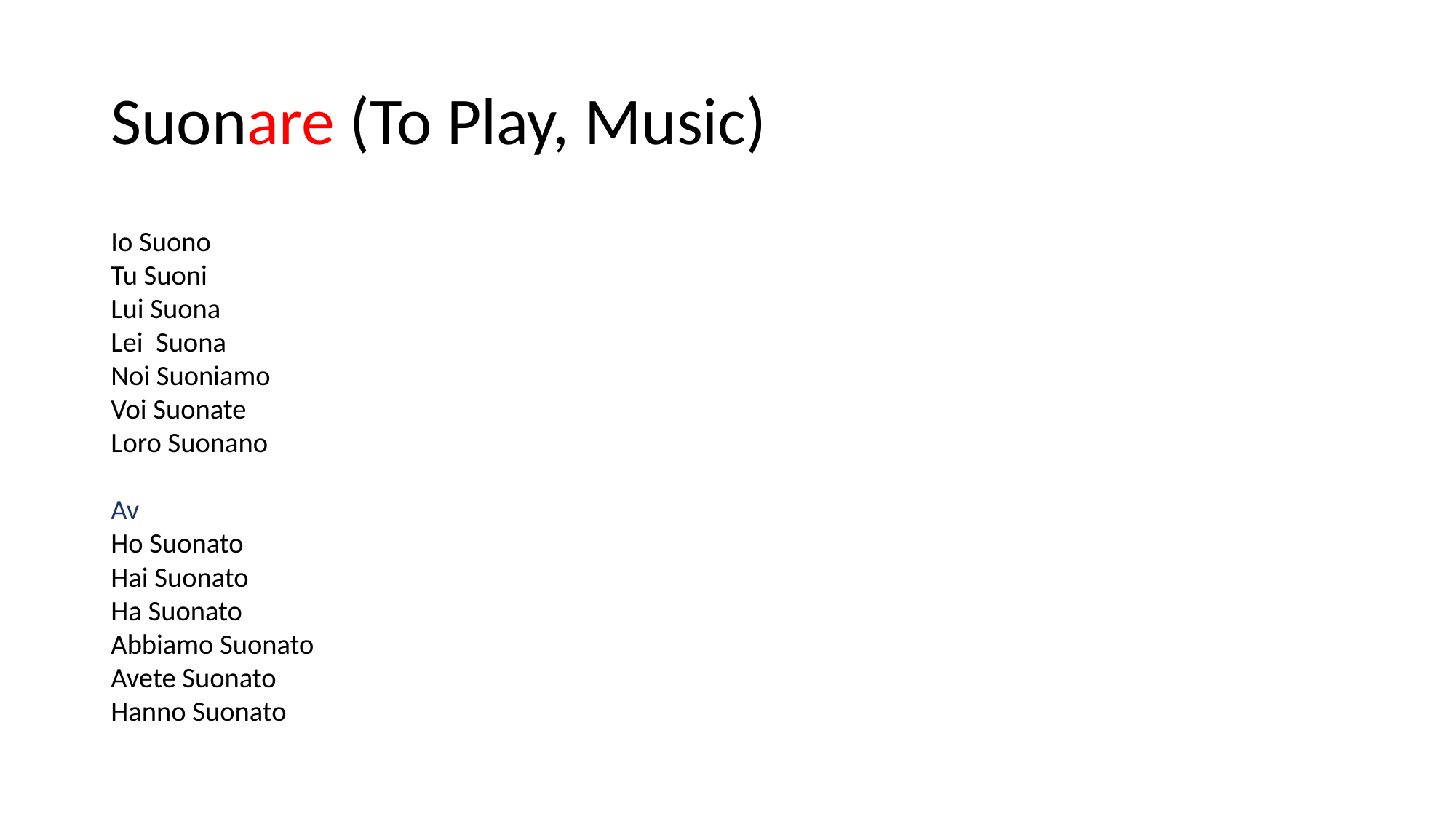

# Suonare (To Play, Music)
Io Suono
Tu Suoni
Lui Suona
Lei  Suona
Noi Suoniamo
Voi Suonate
Loro Suonano

Av
Ho Suonato
Hai Suonato
Ha Suonato
Abbiamo Suonato
Avete Suonato
Hanno Suonato